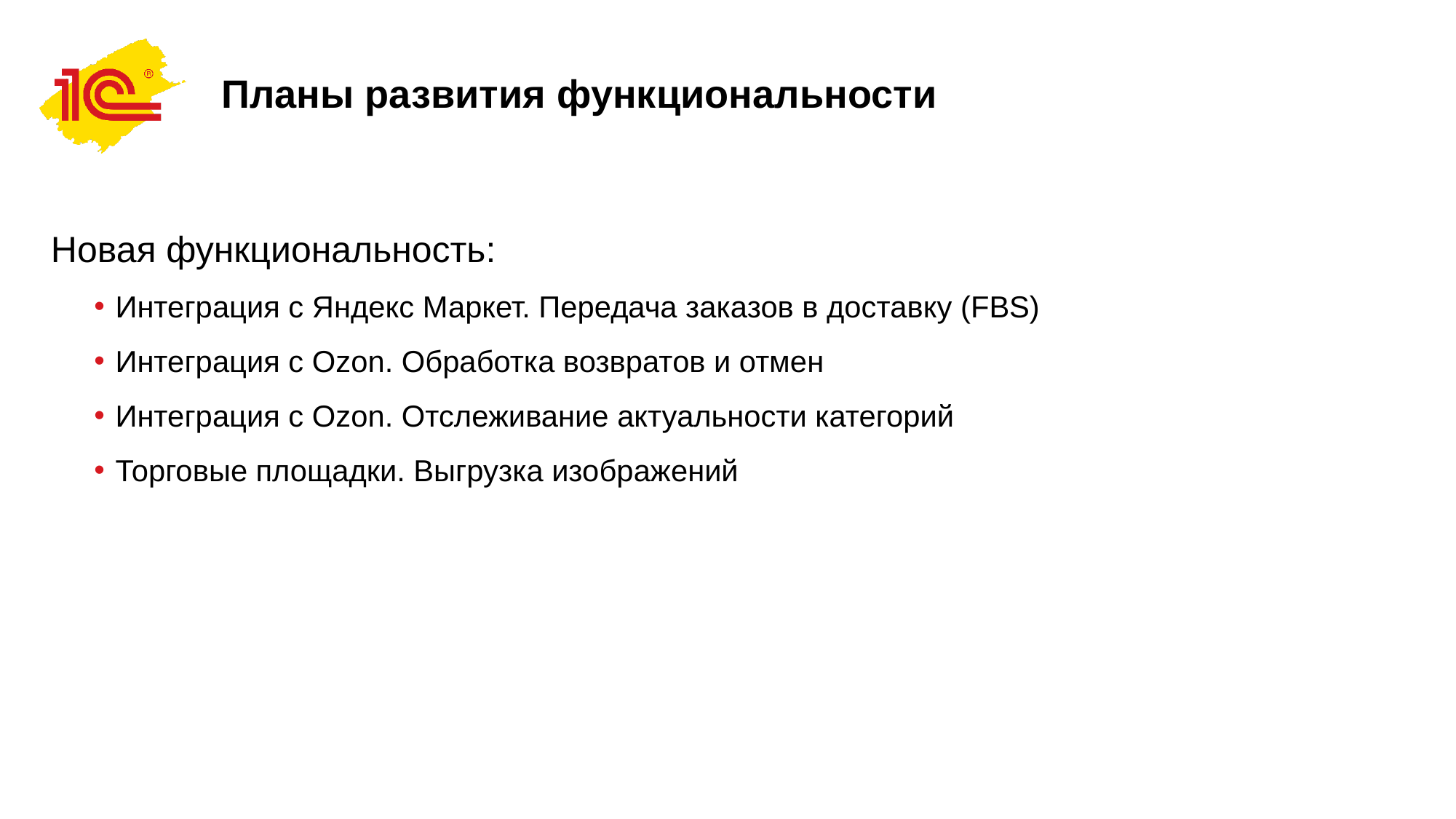

# Планы развития функциональности
Новая функциональность:
Интеграция с Яндекс Маркет. Передача заказов в доставку (FBS)
Интеграция с Ozon. Обработка возвратов и отмен
Интеграция с Ozon. Отслеживание актуальности категорий
Торговые площадки. Выгрузка изображений